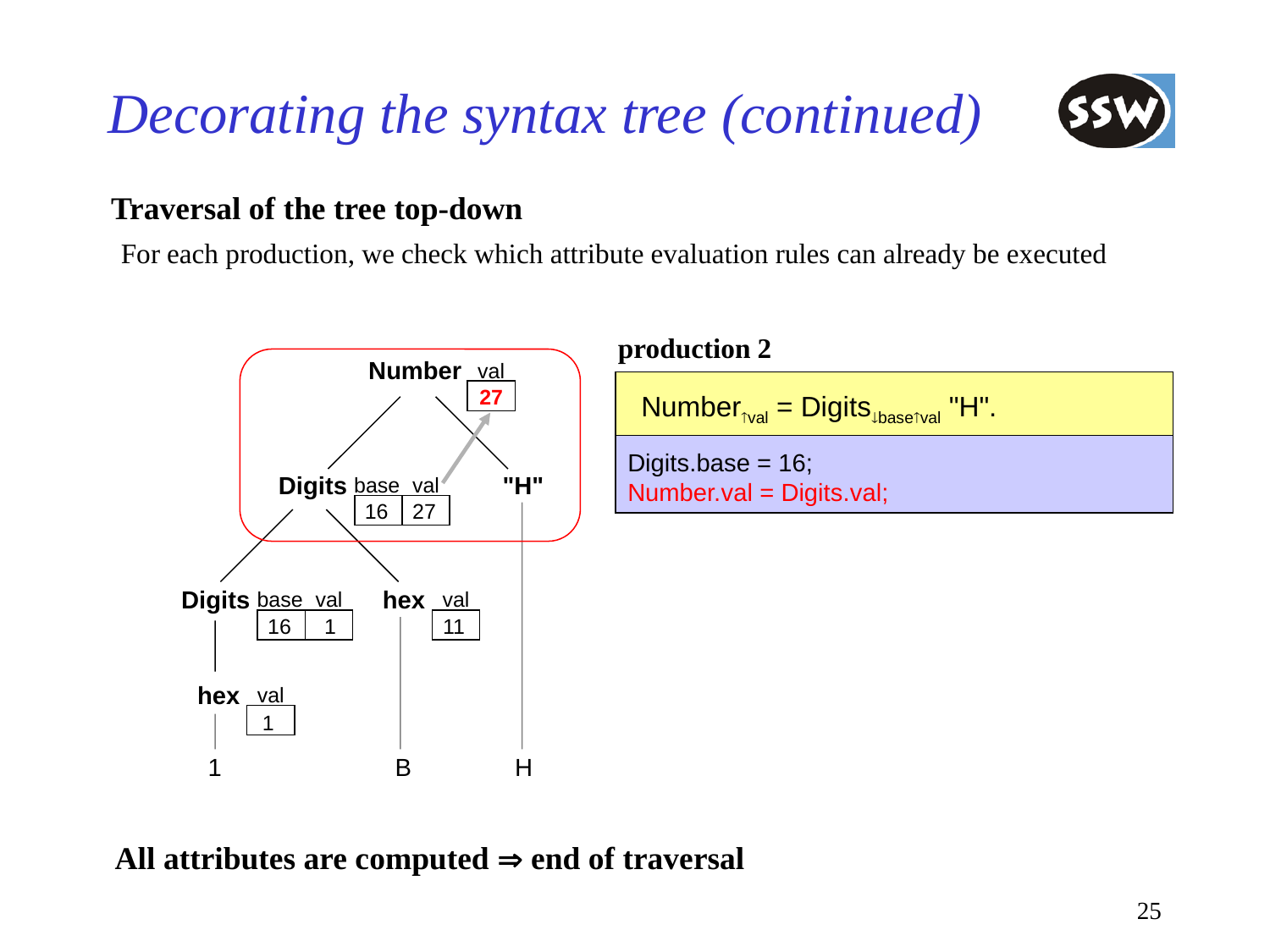

# Decorating the syntax tree (continued)
Traversal of the tree top-down
For each production, we check which attribute evaluation rules can already be executed
production 2
Number

val

Number↑val = Digits↓base↑val "H".
27

Digits.base = 16;
Number.val = Digits.val;
Digits
"H"
base
val

16
27

Digits
hex
base
val
val

16
1
11

hex
val

1

1
B
H
All attributes are computed ⇒ end of traversal
25